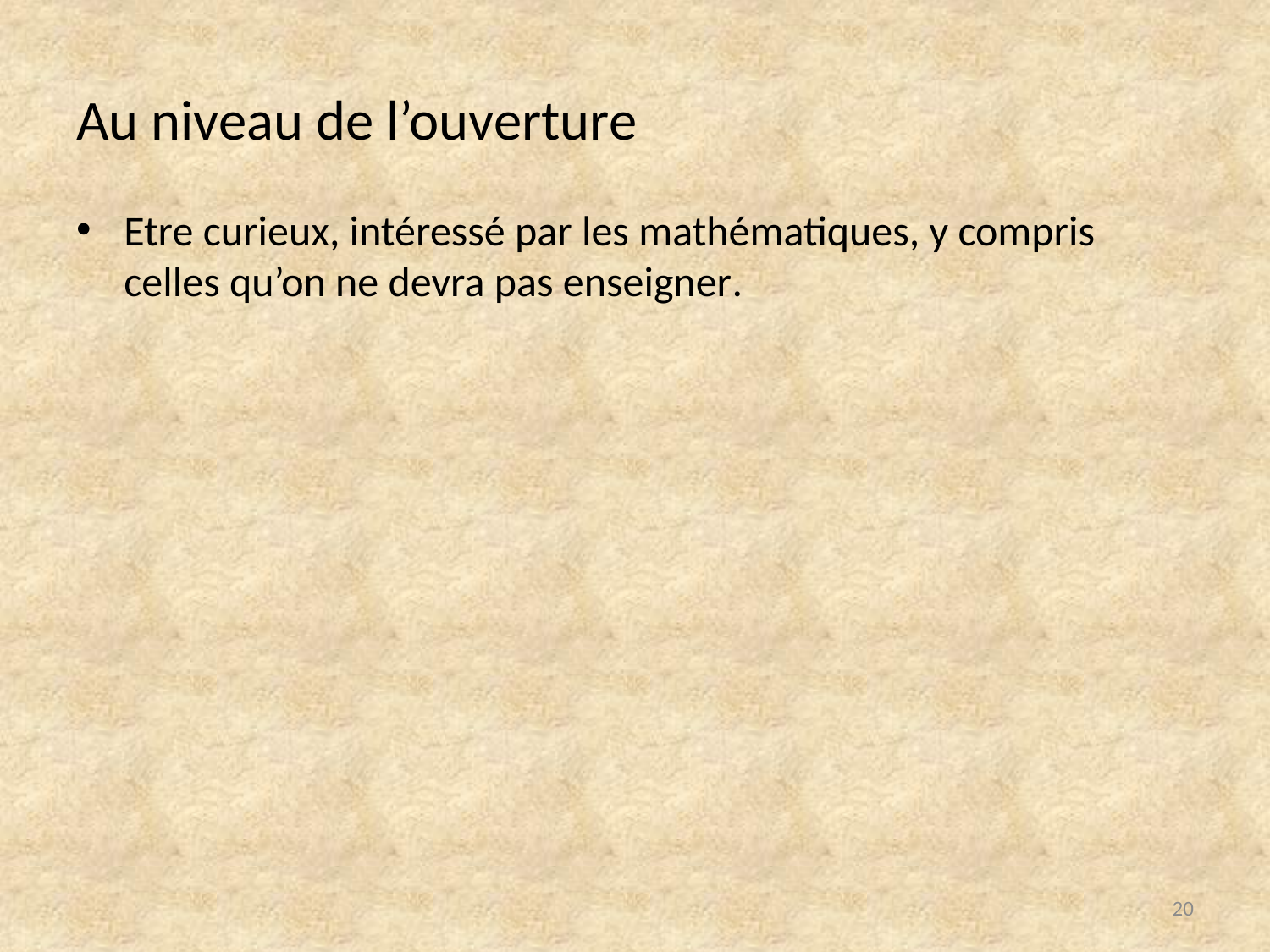

# Au niveau de l’ouverture
Etre curieux, intéressé par les mathématiques, y compris celles qu’on ne devra pas enseigner.

20